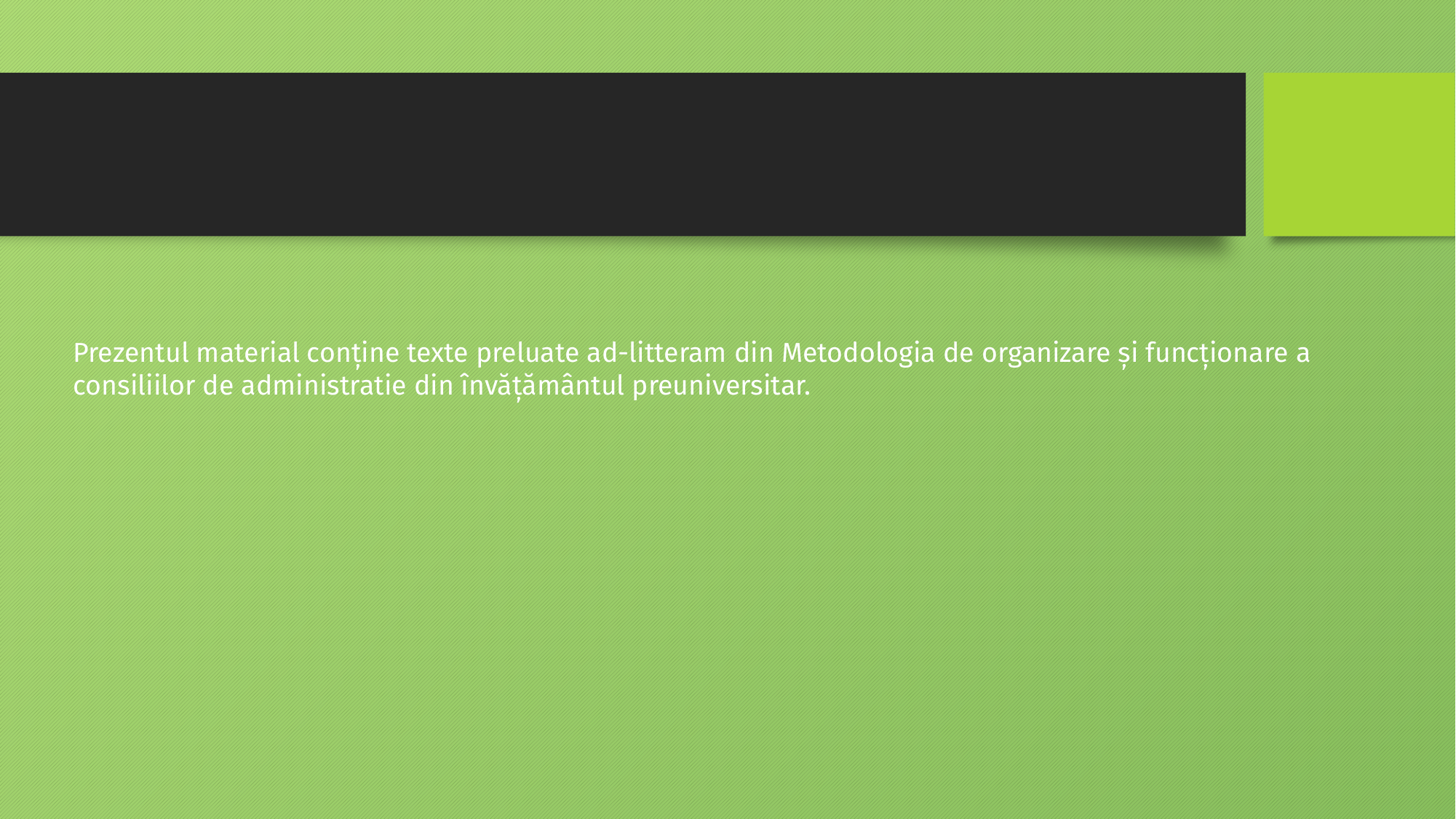

#
Prezentul material conține texte preluate ad-litteram din Metodologia de organizare și funcționare a consiliilor de administratie din învățământul preuniversitar.